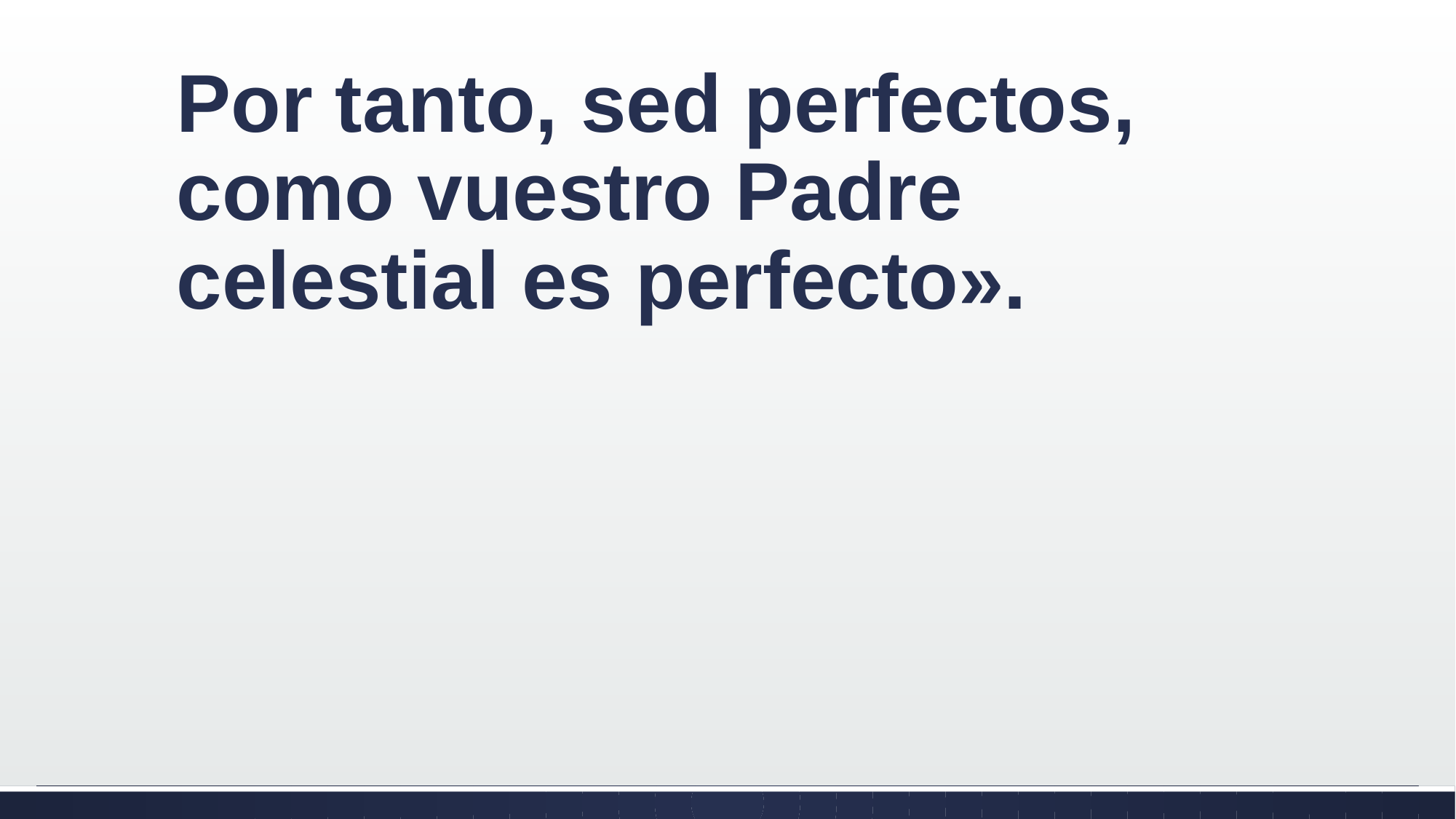

#
Por tanto, sed perfectos, como vuestro Padre celestial es perfecto».